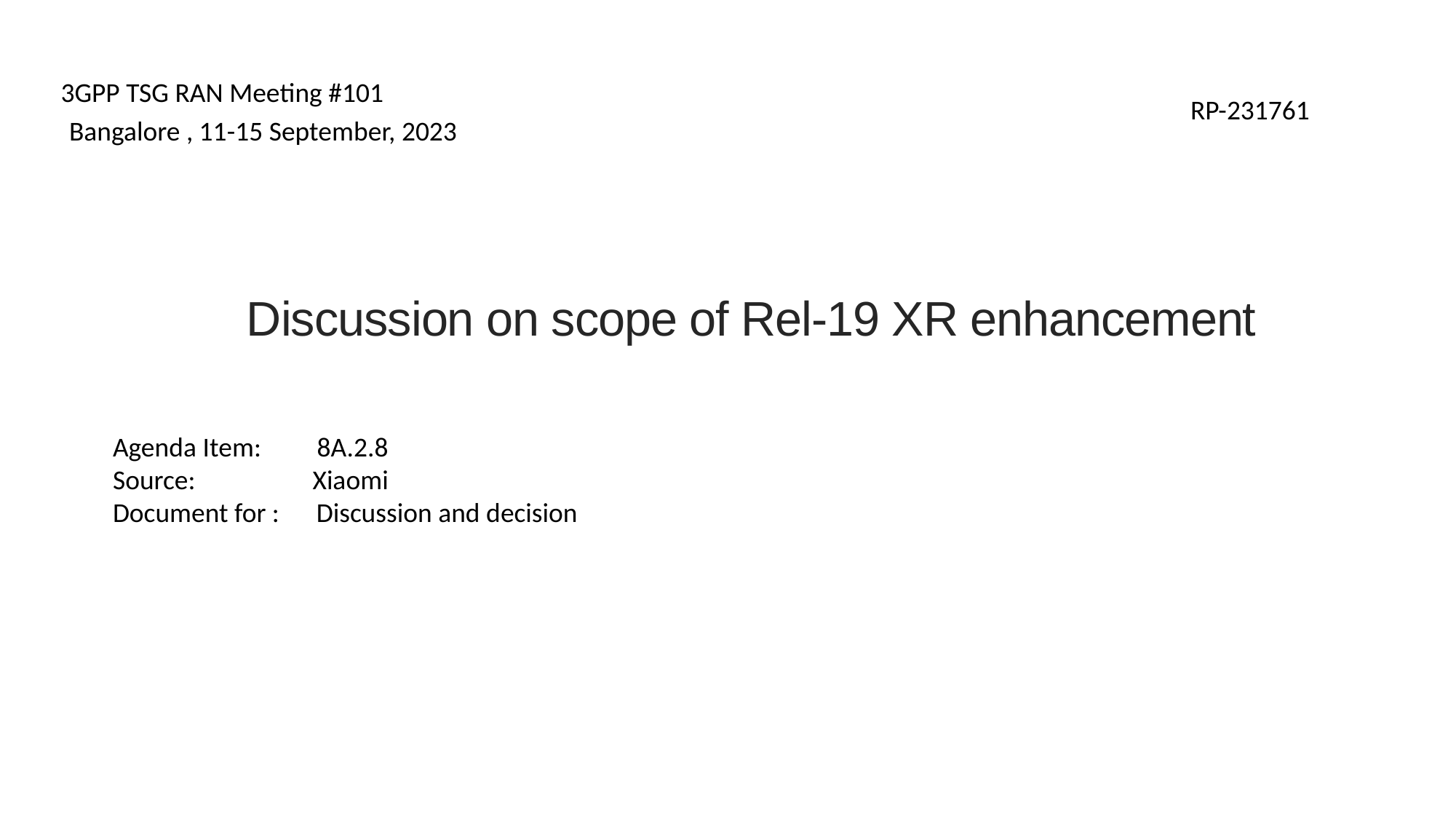

RP-231761
3GPP TSG RAN Meeting #101

Bangalore , 11-15 September, 2023

# Discussion on scope of Rel-19 XR enhancement
Agenda Item:         8A.2.8
Source:                   Xiaomi
Document for :      Discussion and decision